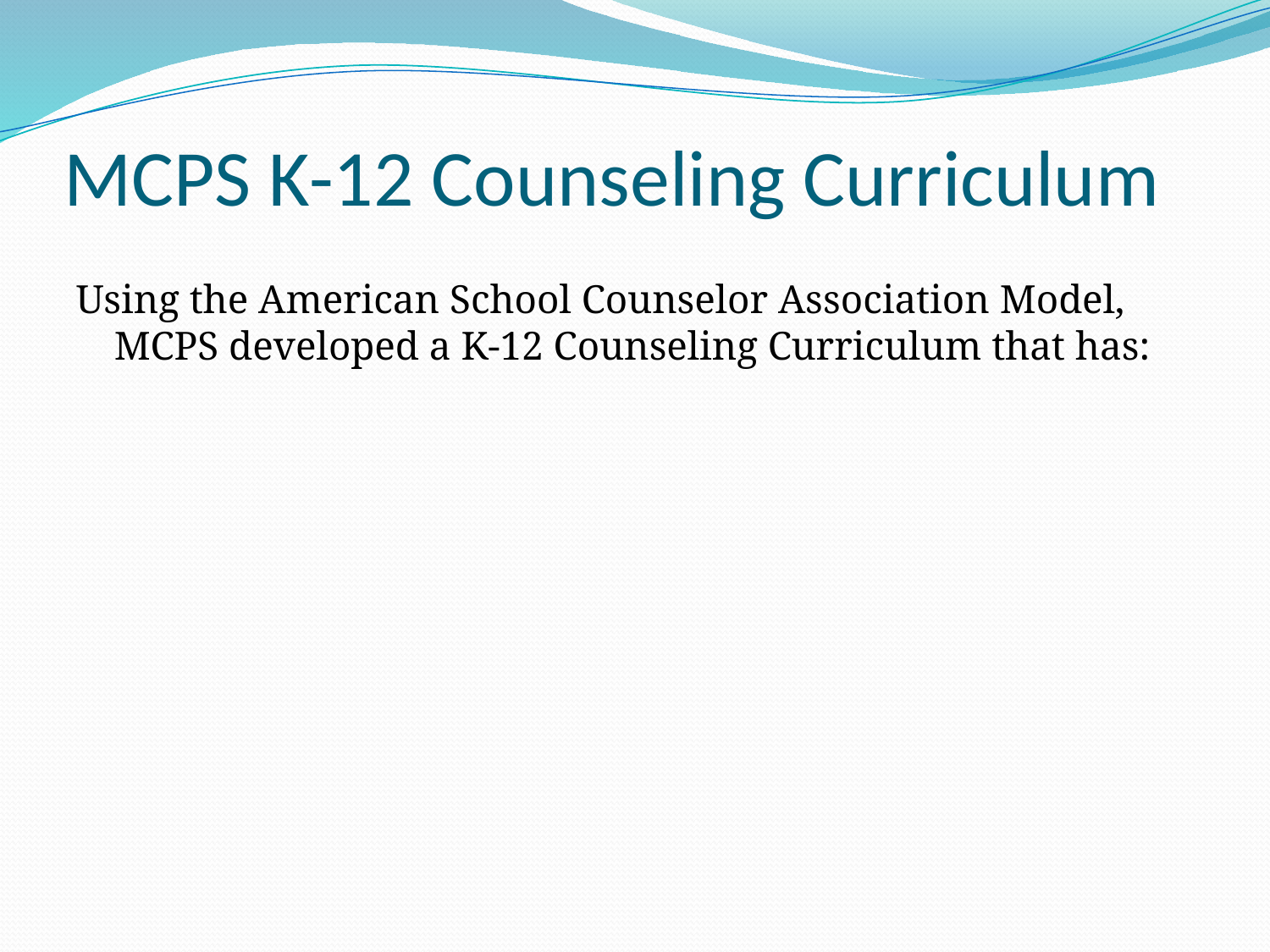

# MCPS K-12 Counseling Curriculum
Using the American School Counselor Association Model, MCPS developed a K-12 Counseling Curriculum that has: